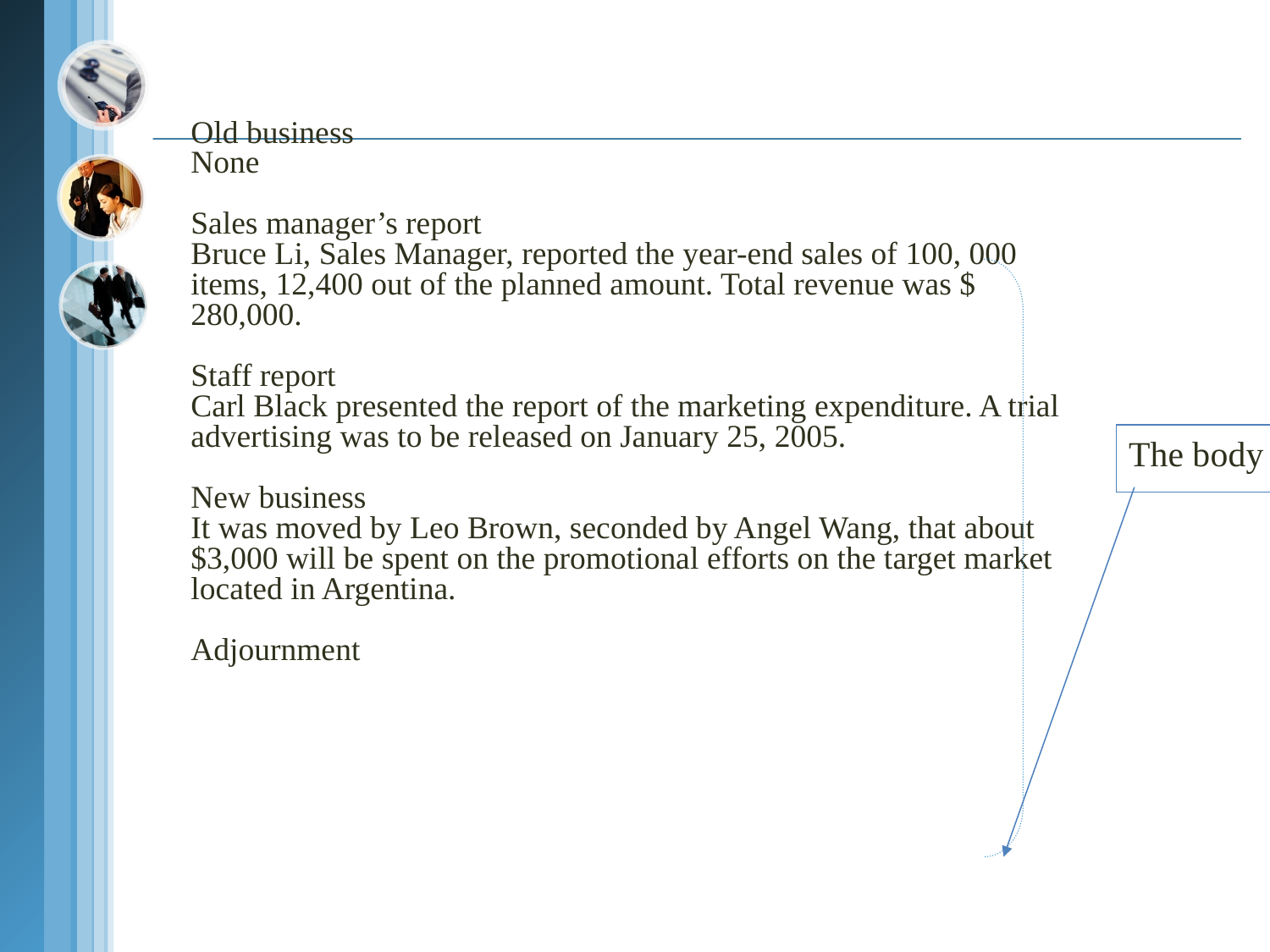

Old business
None

Sales manager’s report
Bruce Li, Sales Manager, reported the year-end sales of 100, 000 items, 12,400 out of the planned amount. Total revenue was $ 280,000.

Staff report
Carl Black presented the report of the marketing expenditure. A trial advertising was to be released on January 25, 2005.

New business
It was moved by Leo Brown, seconded by Angel Wang, that about $3,000 will be spent on the promotional efforts on the target market located in Argentina.

Adjournment

The body